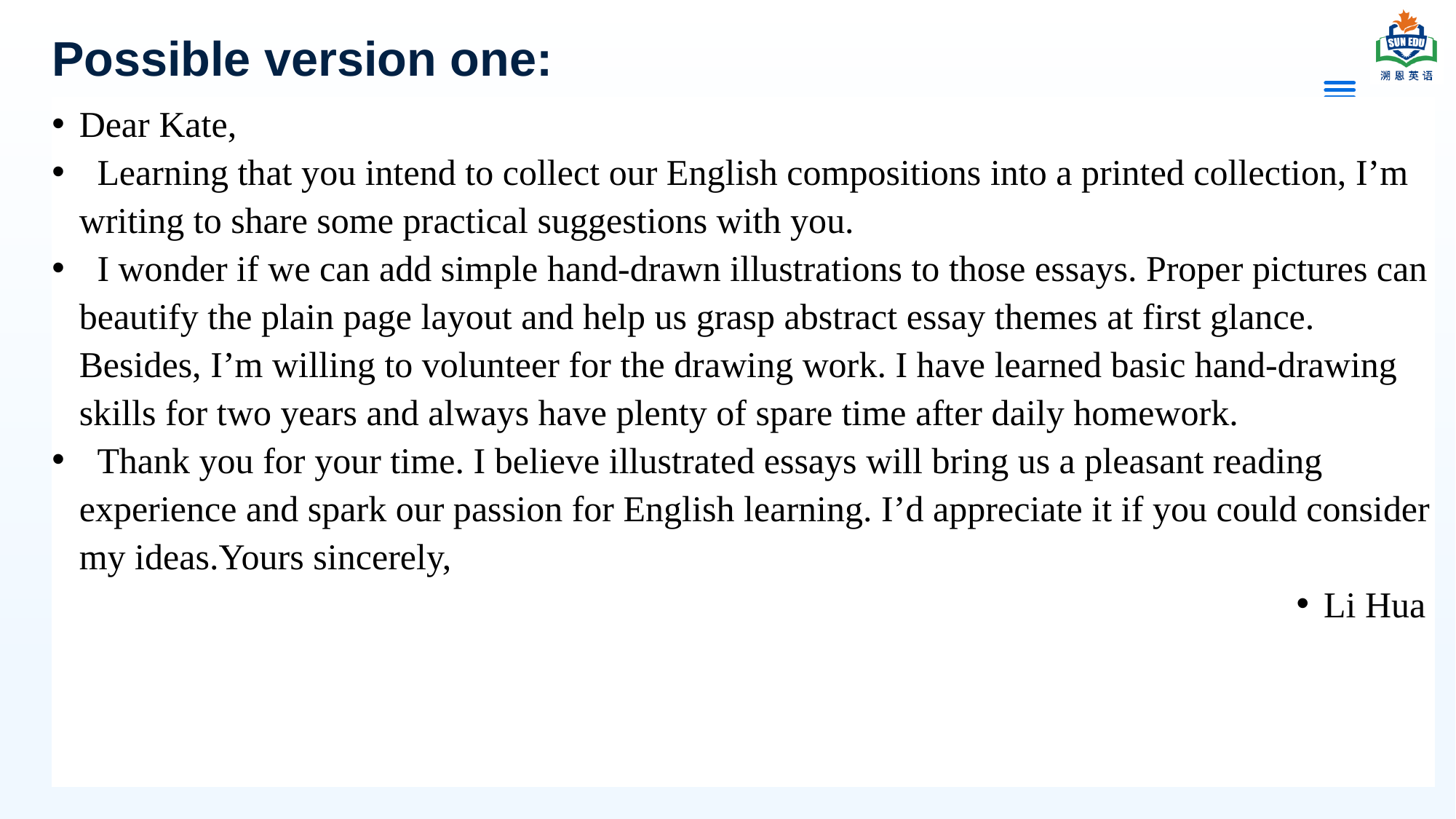

# Possible version one:
Dear Kate,
  Learning that you intend to collect our English compositions into a printed collection, I’m writing to share some practical suggestions with you.
  I wonder if we can add simple hand-drawn illustrations to those essays. Proper pictures can beautify the plain page layout and help us grasp abstract essay themes at first glance. Besides, I’m willing to volunteer for the drawing work. I have learned basic hand-drawing skills for two years and always have plenty of spare time after daily homework.
  Thank you for your time. I believe illustrated essays will bring us a pleasant reading experience and spark our passion for English learning. I’d appreciate it if you could consider my ideas.Yours sincerely,
Li Hua